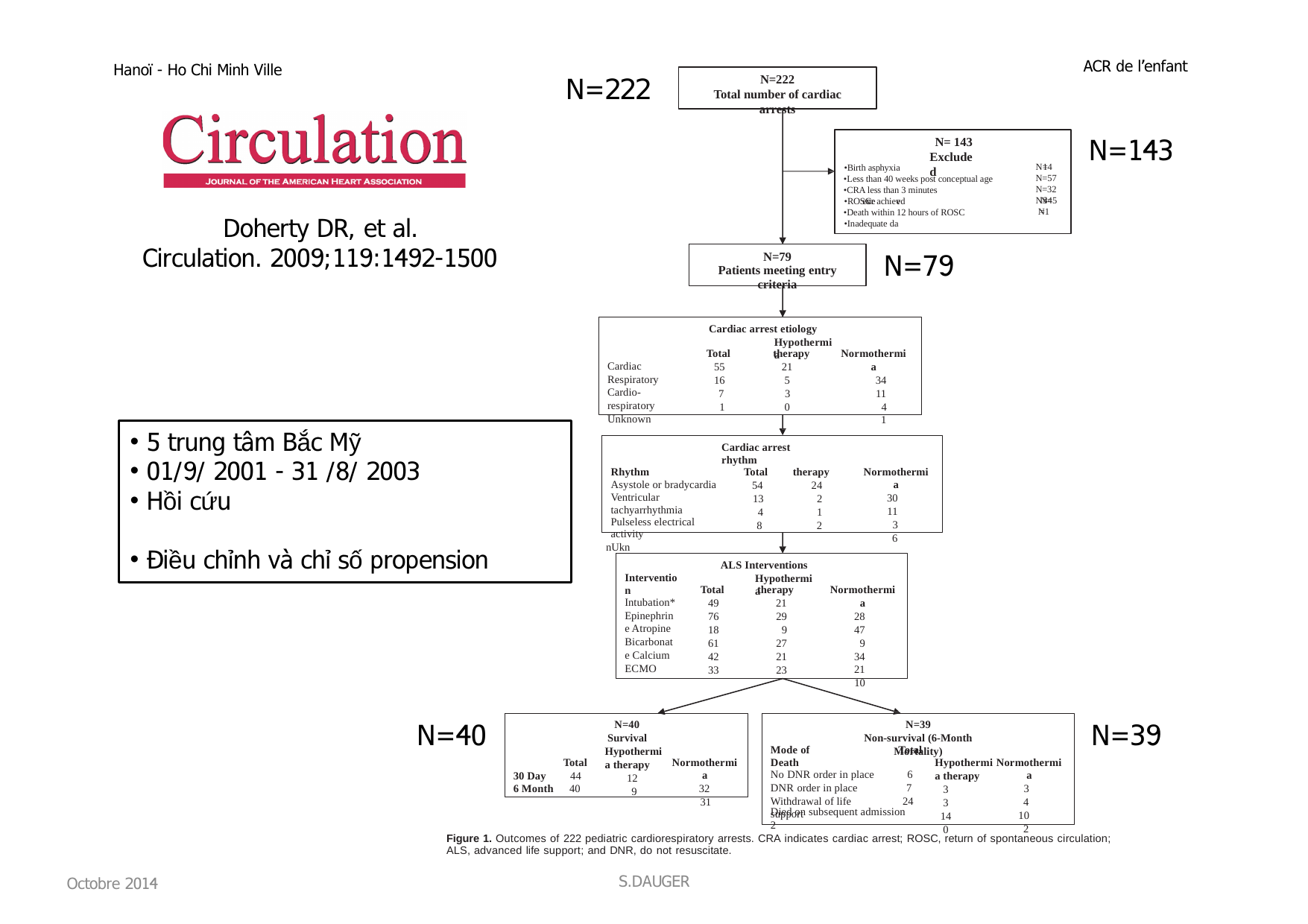

ACR de l’enfant
Hanoï - Ho Chi Minh Ville

N=222
Total number of cardiac arrests
N=222

N=143
N= 143
Excluded
•Birth asphyxia
•Less than 40 weeks post conceptual age
•CRA less than 3 minutes
•ROSCevenr achievde
•Death within 12 hours of ROSC
•Inadequate da
N=41 N=57 N=32 N=43 N=5  N1=

Doherty DR, et al. Circulation. 2009;119:1492-1500

N=79
N=79
Patients meeting entry criteria

Cardiac arrest etiology
Hypothermia
Total
55
16
7
1
therapy
21
5
3
0
Normothermia
34
11
4
1
Cardiac Respiratory Cardio-respiratory Unknown

5 trung tâm Bắc Mỹ
01/9/ 2001 - 31 /8/ 2003
Hồi cứu

Cardiac arrest rhythm
Rhythm
Asystole or bradycardia Ventricular tachyarrhythmia
Pulseless electrical activity
nUkn
Total
54
13
4
8
therapy
24
2
1
2
Normothermia
30
11
3
6

Điều chỉnh và chỉ số propension

ALS Interventions
Hypothermia
Intervention
Total
49
76
18
61
42
33
therapy
21
29
9
27
21
23
Normothermia
28
47
9
34
21
10
Intubation* Epinephrine Atropine Bicarbonate Calcium ECMO

N=40
N=39
N=40
Survival Hypothermia therapy
12
9
N=39
Non-survival (6-Month Mortality)
Total     Hypothermia therapy
3
3
14
0
Mode of Death
Normothermia
3
4
10
2
Total
30 Day	44
6 Month	40
Normothermia
32
31
No DNR order in place DNR order in place Withdrawal of life support
6
7
24
Died on subsequent admission    2
Figure 1. Outcomes of 222 pediatric cardiorespiratory arrests. CRA indicates cardiac arrest; ROSC, return of spontaneous circulation; ALS, advanced life support; and DNR, do not resuscitate.
Octobre 2014
S.DAUGER